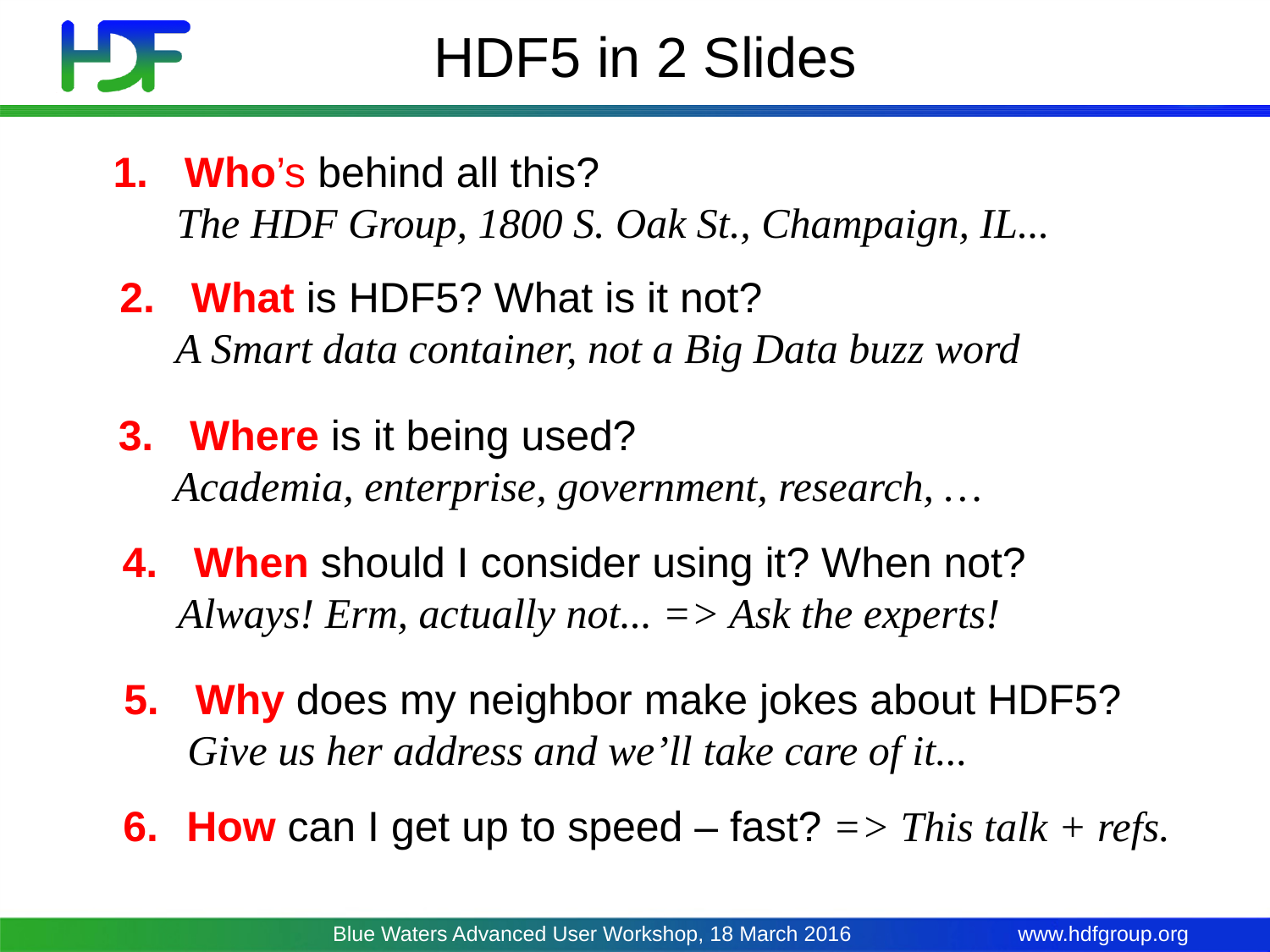

# HDF5 in 2 Slides
Who’s behind all this?
The HDF Group, 1800 S. Oak St., Champaign, IL...
What is HDF5? What is it not?
A Smart data container, not a Big Data buzz word
Where is it being used?
Academia, enterprise, government, research, …
When should I consider using it? When not?
Always! Erm, actually not... => Ask the experts!
Why does my neighbor make jokes about HDF5?
Give us her address and we’ll take care of it...
How can I get up to speed – fast? => This talk + refs.
Blue Waters Advanced User Workshop, 18 March 2016